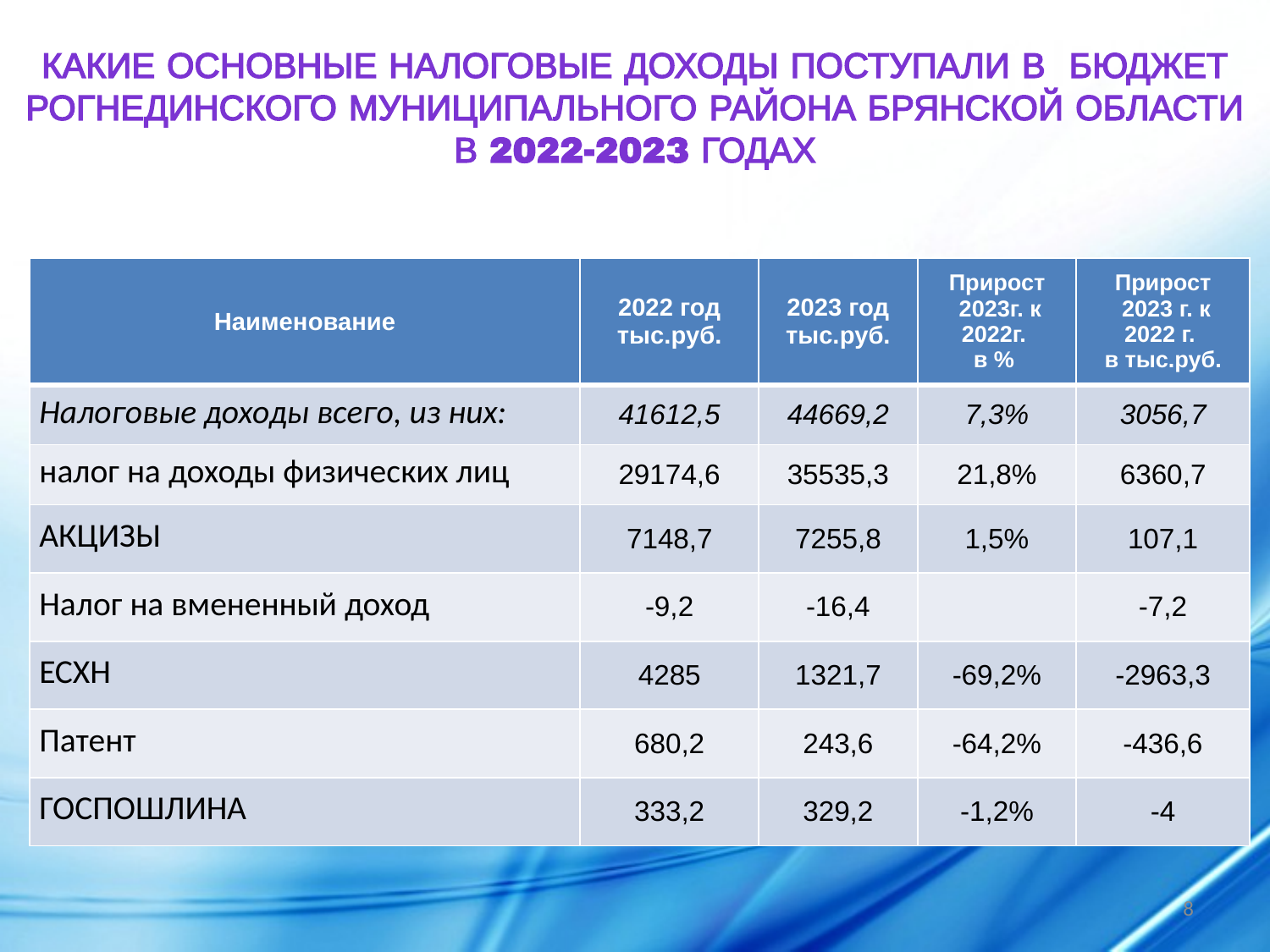

Какие основные налоговые доходы поступали в  бюджет Рогнединского муниципального района Брянской области
в 2022-2023 годах
| Наименование | 2022 год тыс.руб. | 2023 год тыс.руб. | Прирост 2023г. к 2022г. в % | Прирост 2023 г. к 2022 г. в тыс.руб. |
| --- | --- | --- | --- | --- |
| Налоговые доходы всего, из них: | 41612,5 | 44669,2 | 7,3% | 3056,7 |
| налог на доходы физических лиц | 29174,6 | 35535,3 | 21,8% | 6360,7 |
| АКЦИЗЫ | 7148,7 | 7255,8 | 1,5% | 107,1 |
| Налог на вмененный доход | -9,2 | -16,4 |  | -7,2 |
| ЕСХН | 4285 | 1321,7 | -69,2% | -2963,3 |
| Патент | 680,2 | 243,6 | -64,2% | -436,6 |
| ГОСПОШЛИНА | 333,2 | 329,2 | -1,2% | -4 |
8